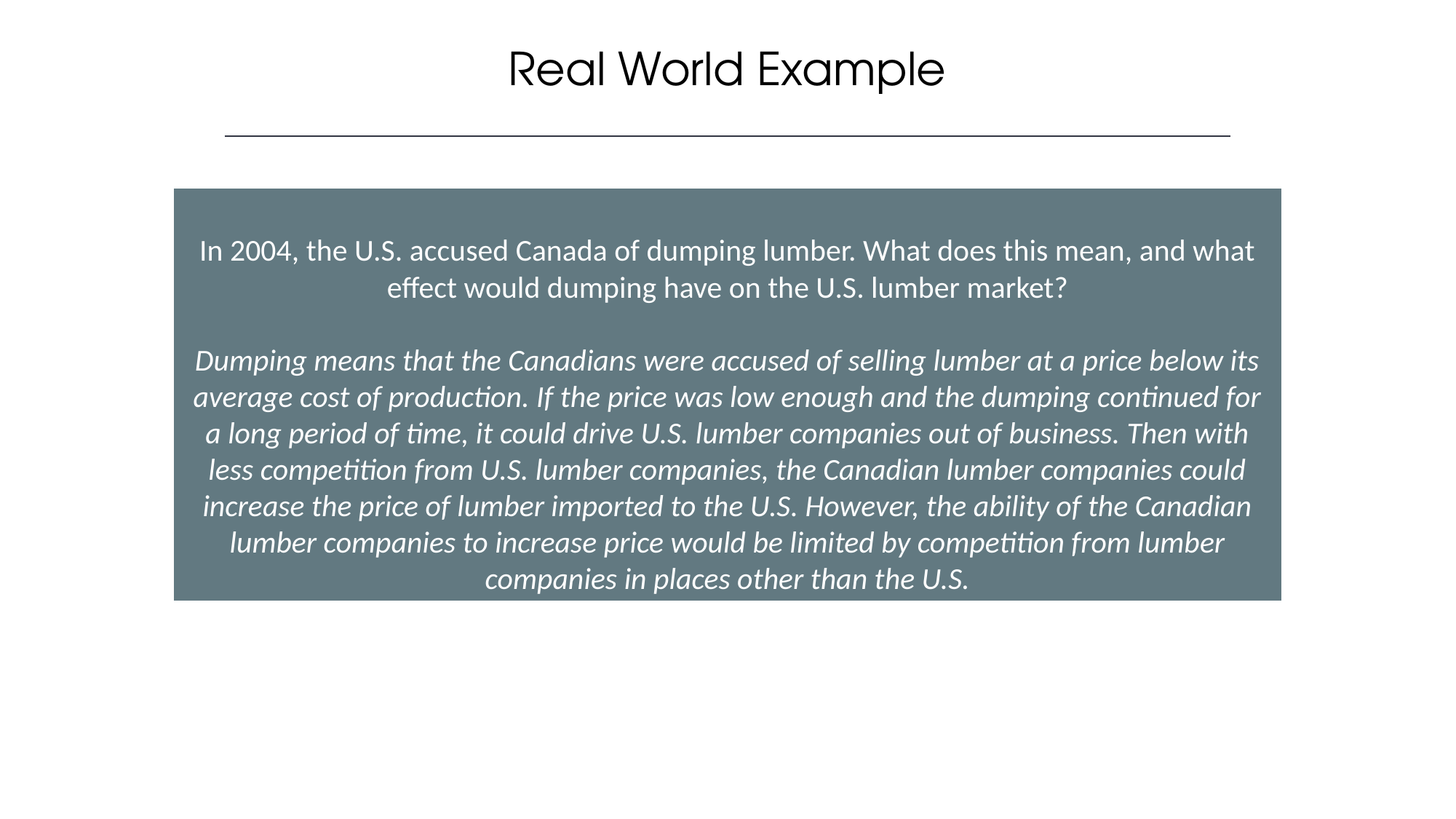

Real World Example
HAWKES LEARNING

In 2004, the U.S. accused Canada of dumping lumber. What does this mean, and what effect would dumping have on the U.S. lumber market?

Dumping means that the Canadians were accused of selling lumber at a price below its average cost of production. If the price was low enough and the dumping continued for a long period of time, it could drive U.S. lumber companies out of business. Then with less competition from U.S. lumber companies, the Canadian lumber companies could increase the price of lumber imported to the U.S. However, the ability of the Canadian lumber companies to increase price would be limited by competition from lumber companies in places other than the U.S.